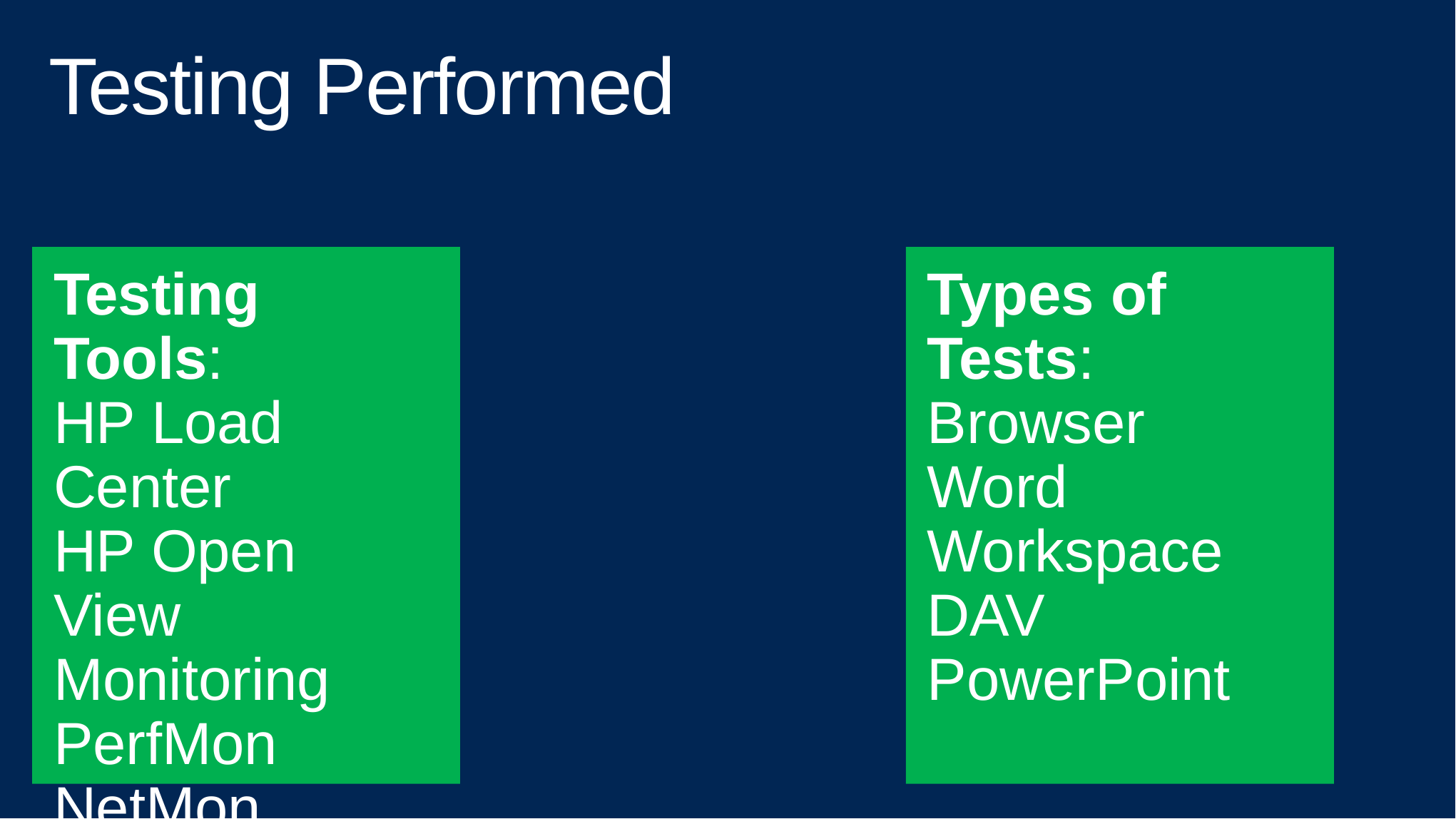

# Testing Performed
Types of Tests:
Browser
Word
Workspace
DAV
PowerPoint

Testing Tools:
HP Load Center
HP Open View Monitoring
PerfMon
NetMon